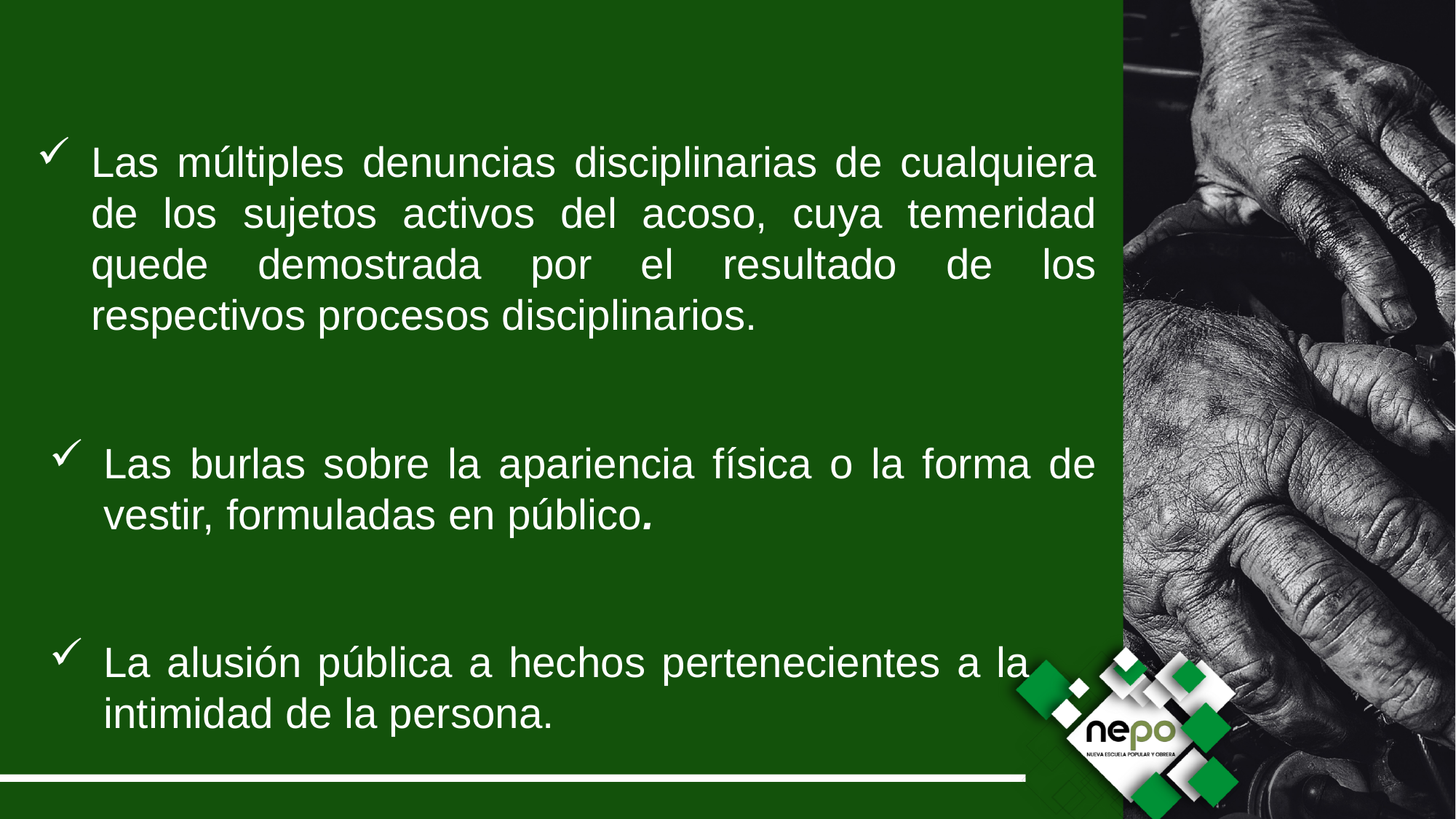

Las múltiples denuncias disciplinarias de cualquiera de los sujetos activos del acoso, cuya temeridad quede demostrada por el resultado de los respectivos procesos disciplinarios.
Las burlas sobre la apariencia física o la forma de vestir, formuladas en público.
La alusión pública a hechos pertenecientes a la intimidad de la persona.